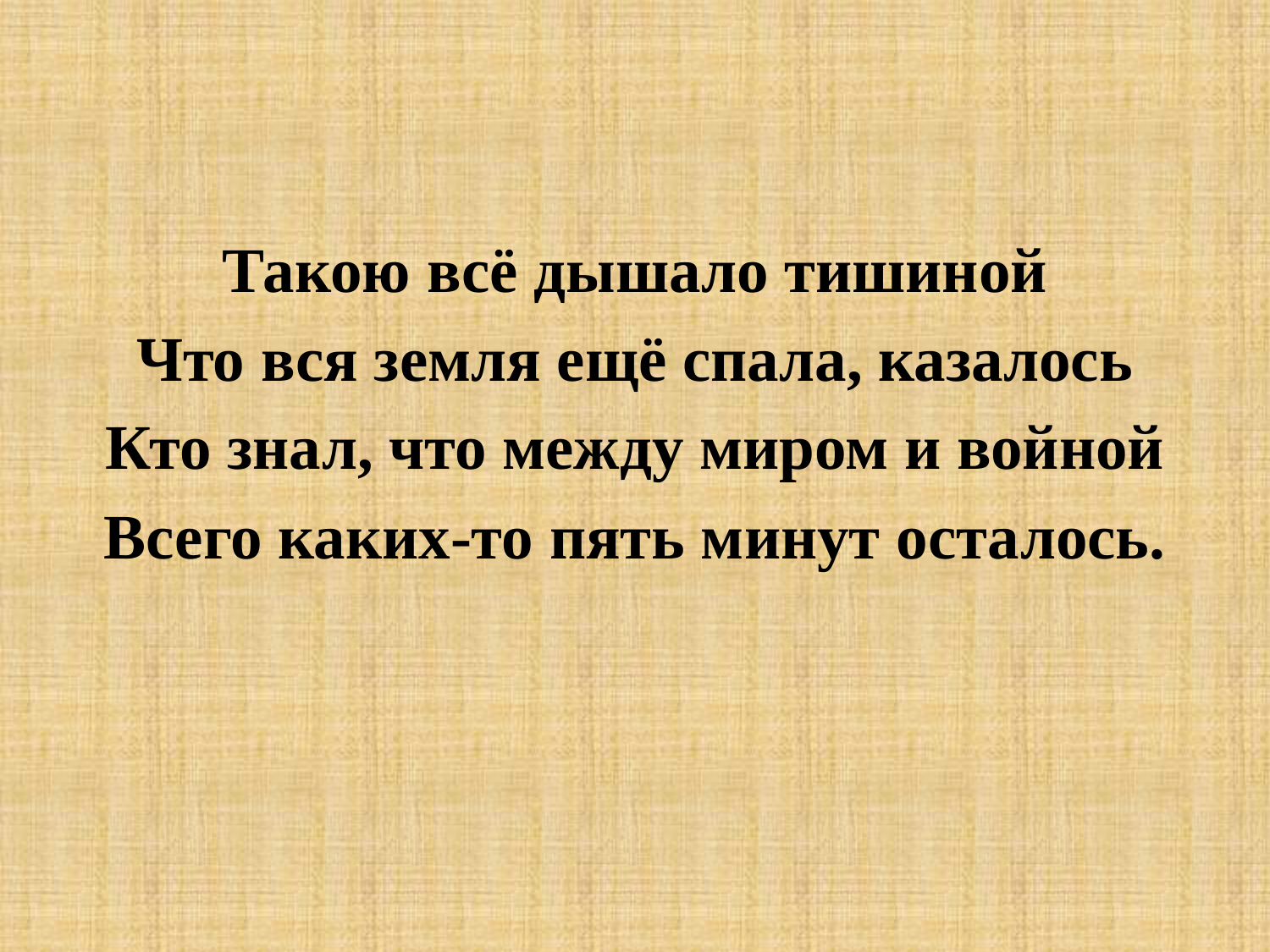

Такою всё дышало тишиной
Что вся земля ещё спала, казалось
Кто знал, что между миром и войной
Всего каких-то пять минут осталось.